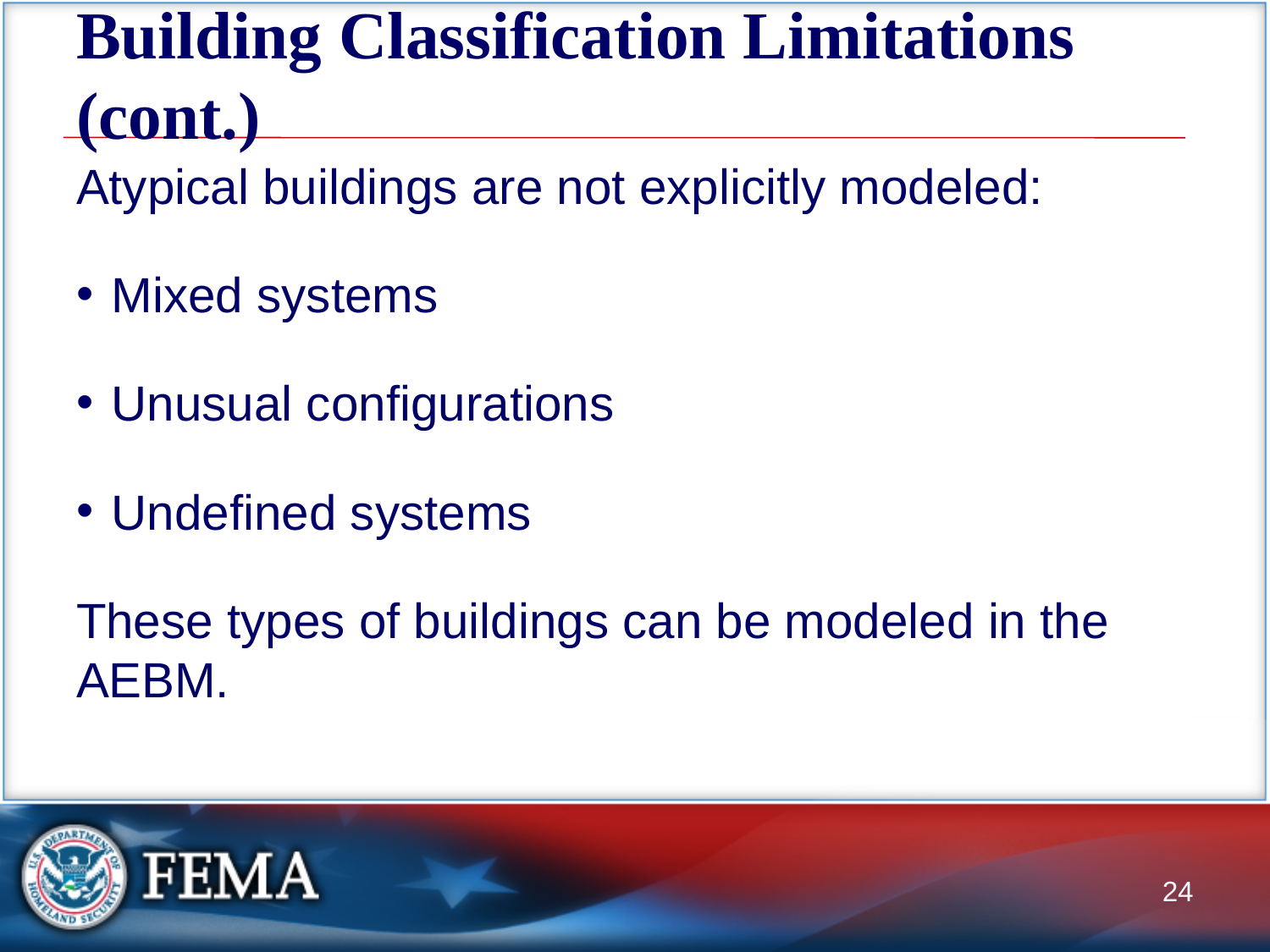

# Building Classification Limitations (cont.)
Atypical buildings are not explicitly modeled:
Mixed systems
Unusual configurations
Undefined systems
These types of buildings can be modeled in the AEBM.
24